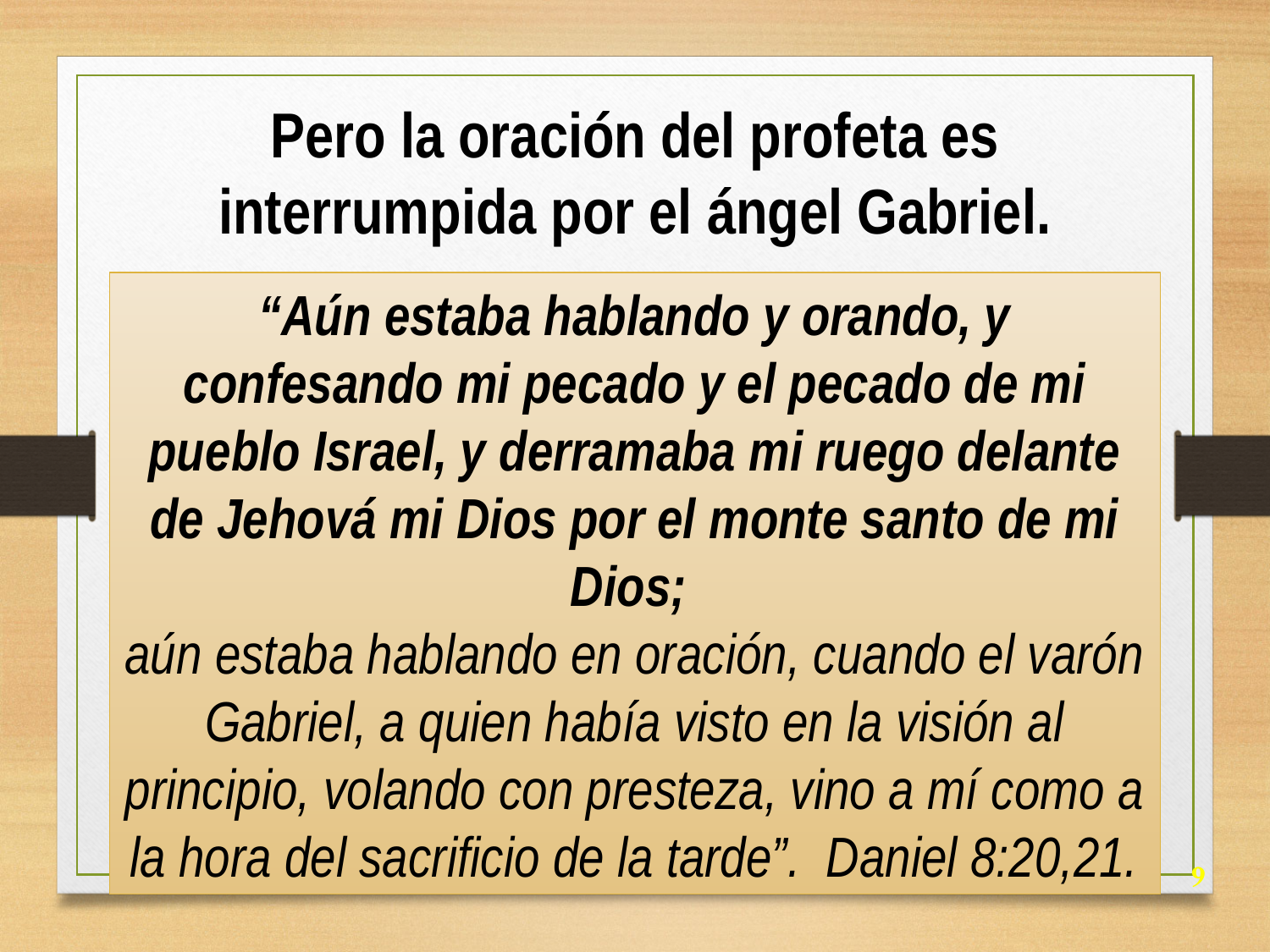

Pero la oración del profeta es interrumpida por el ángel Gabriel.
“Aún estaba hablando y orando, y confesando mi pecado y el pecado de mi pueblo Israel, y derramaba mi ruego delante de Jehová mi Dios por el monte santo de mi Dios;
aún estaba hablando en oración, cuando el varón Gabriel, a quien había visto en la visión al principio, volando con presteza, vino a mí como a la hora del sacrificio de la tarde”.  Daniel 8:20,21.
9